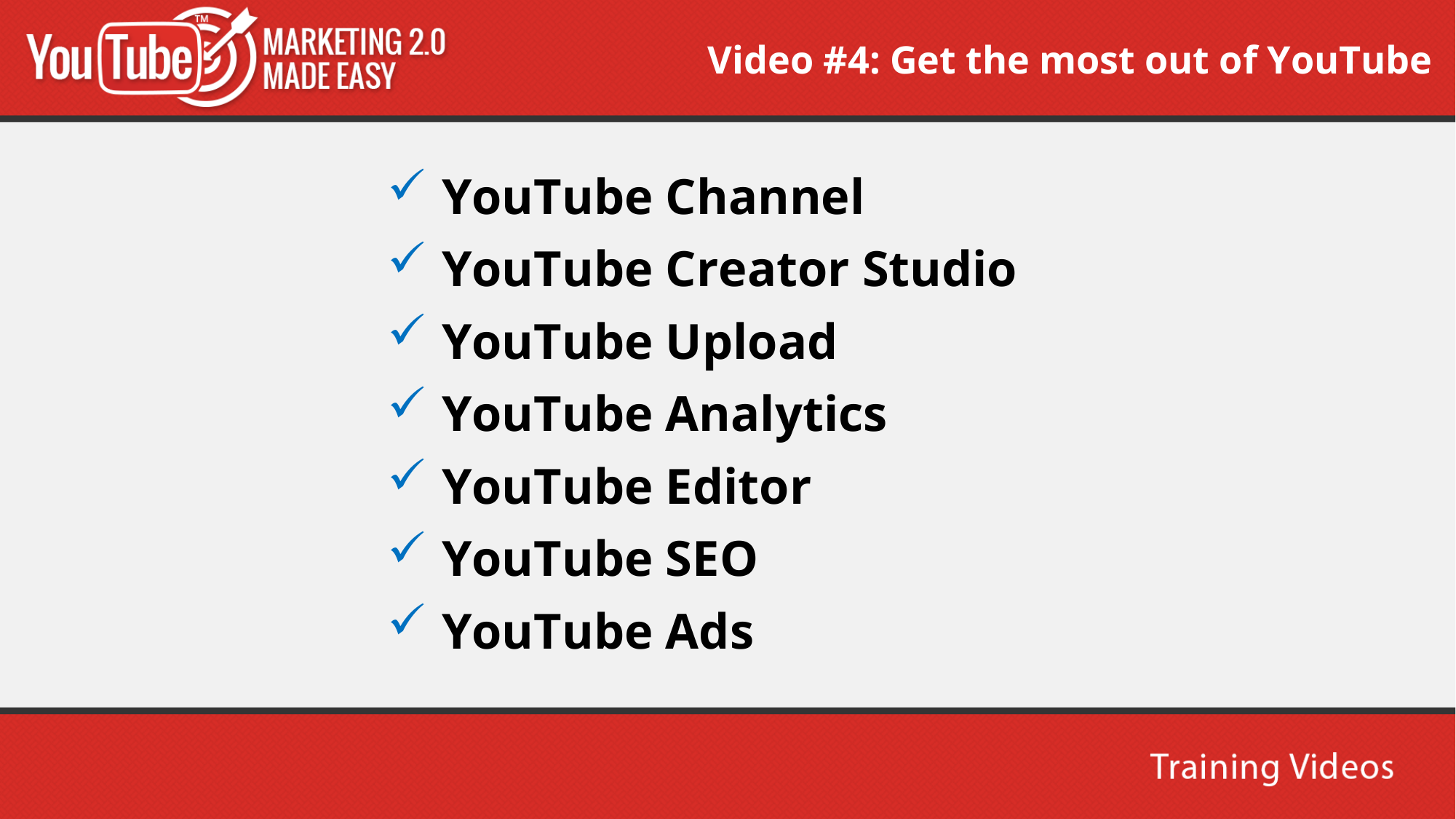

Video #4: Get the most out of YouTube
YouTube Channel
YouTube Creator Studio
YouTube Upload
YouTube Analytics
YouTube Editor
YouTube SEO
YouTube Ads